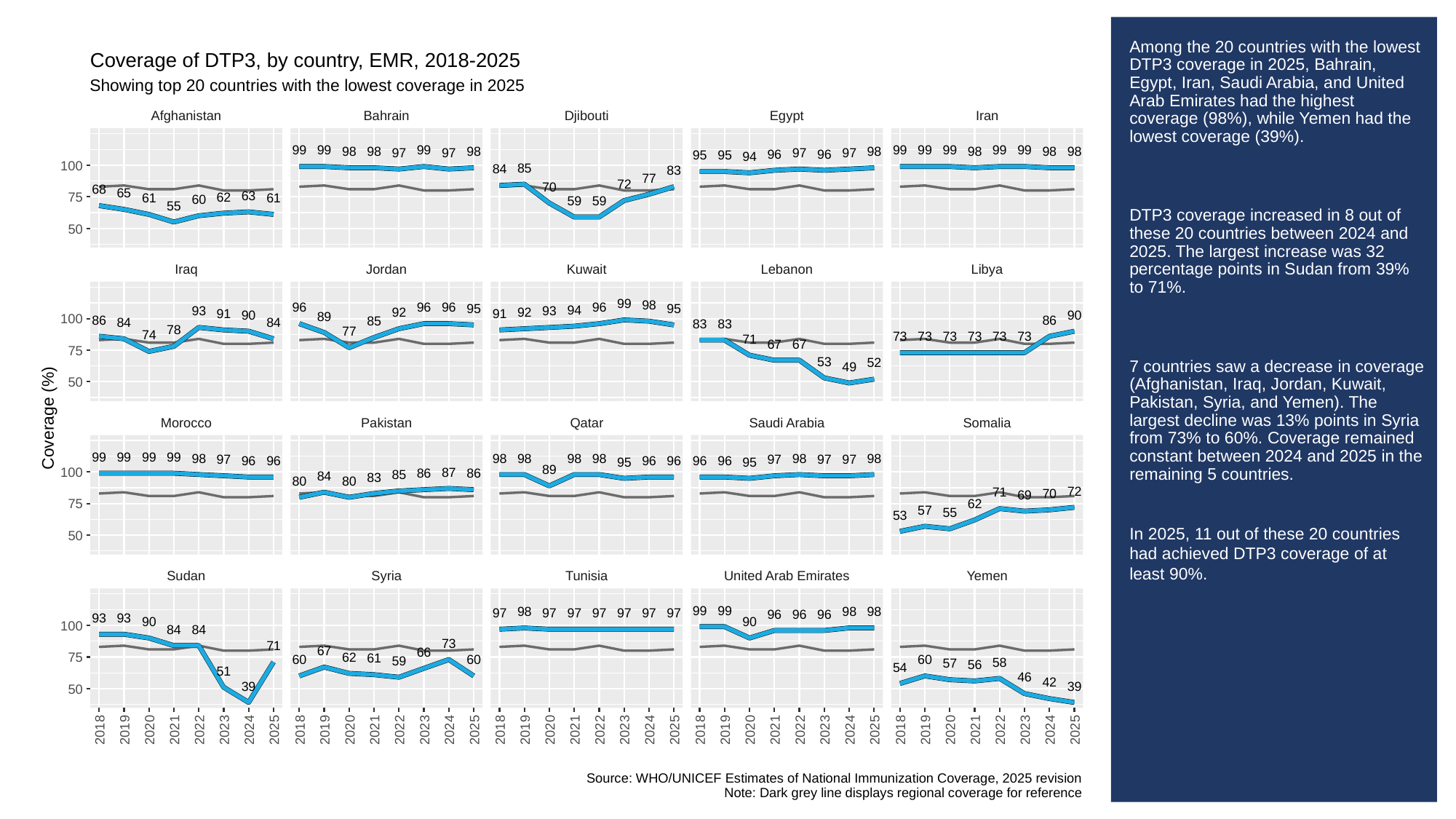

# Among the 20 countries with the lowest DTP3 coverage in 2025, Bahrain, Egypt, Iran, Saudi Arabia, and United Arab Emirates had the highest coverage (98%), while Yemen had the lowest coverage (39%).

DTP3 coverage increased in 8 out of these 20 countries between 2024 and 2025. The largest increase was 32 percentage points in Sudan from 39% to 71%.

7 countries saw a decrease in coverage (Afghanistan, Iraq, Jordan, Kuwait, Pakistan, Syria, and Yemen). The largest decline was 13% points in Syria from 73% to 60%. Coverage remained constant between 2024 and 2025 in the remaining 5 countries.

In 2025, 11 out of these 20 countries had achieved DTP3 coverage of at least 90%.

Coverage of DTP3, by country, EMR, 2018-2025
Showing top 20 countries with the lowest coverage in 2025
Afghanistan
Bahrain
Djibouti
Egypt
Iran

99
99
99
99
99
99
99
99
98
98
98
98
98
98
98
97
97
97
97
96
96

95
95
94
100
85
84

83

77
72

70

68

65
63
62
75
61
61
60
59
59

55

50

Iraq
Jordan
Kuwait
Lebanon
Libya

99
98
96
96
96
96

95
95
94
93
93
92
92
91
91
90
90
89
100
86
86
85
84
84

83
83

78
77

74

73
73
73
73
73
73
71

67
67

75

53
52
49

50

Coverage (%)
Morocco
Pakistan
Qatar
Saudi Arabia
Somalia

99
99
99
99
98
98
98
98
98
98
98
97
97
97
97
96
96
96
96
96
96

95
95
89
87
100
86
86
85
84

83

80
80
72
71

70
69

62
75

57

55
53

50

Sudan
Syria
Tunisia
United Arab Emirates
Yemen

99
99
98
98
98
97
97
97
97
97
97
97
96
96
96

93
93
90
90
100
84
84

73
71

67
66
62
75
61
60
60
60
59

58
57

56
54
51
46

42
39
39
50

2018
2019
2020
2021
2022
2023
2024
2025
2018
2019
2020
2021
2022
2023
2024
2025
2018
2019
2020
2021
2022
2023
2024
2025
2018
2019
2020
2021
2022
2023
2024
2025
2018
2019
2020
2021
2022
2023
2024
2025
Source: WHO/UNICEF Estimates of National Immunization Coverage, 2025 revision
Note: Dark grey line displays regional coverage for reference